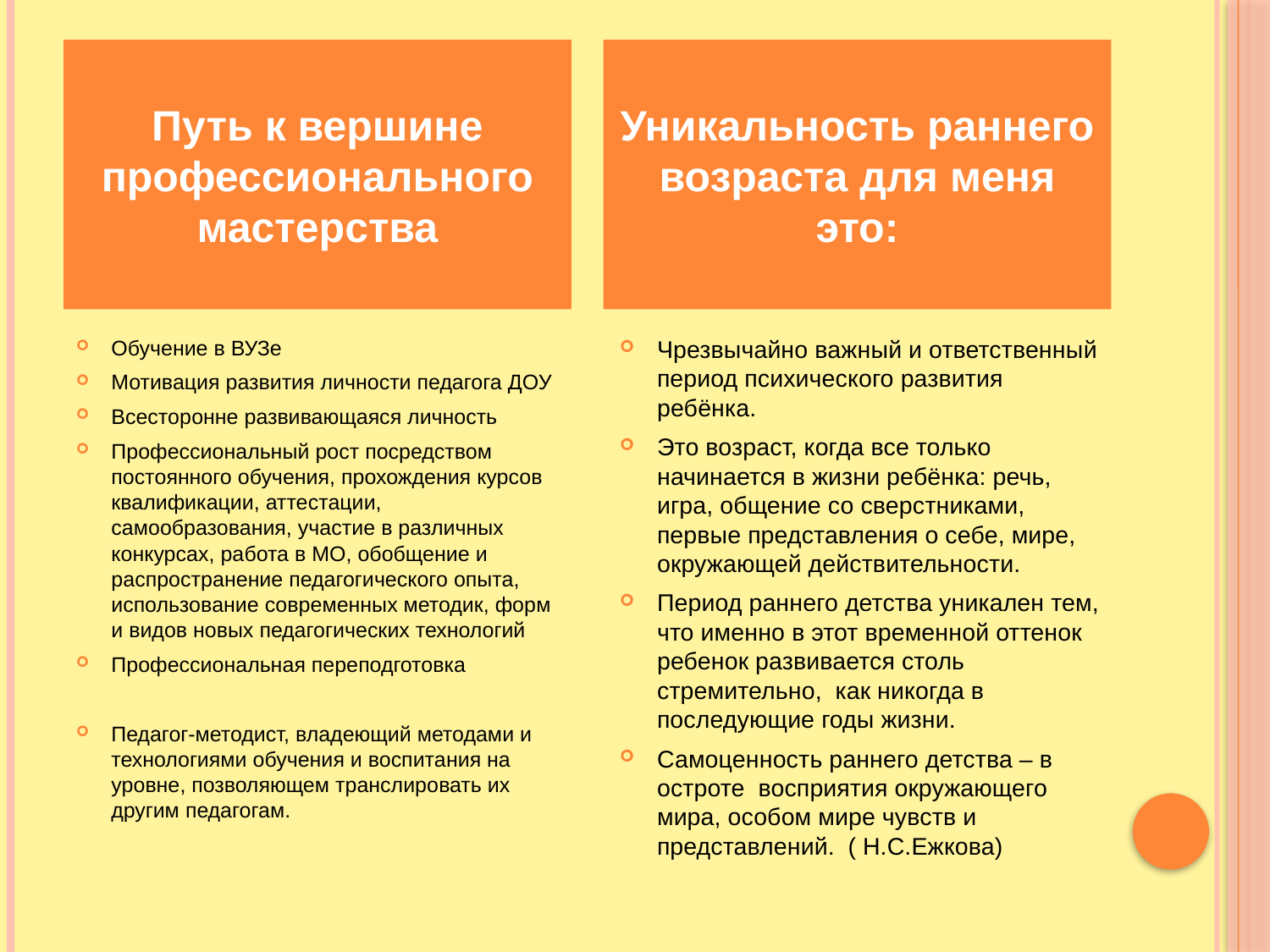

#
Путь к вершине профессионального мастерства
Уникальность раннего возраста для меня это:
Обучение в ВУЗе
Мотивация развития личности педагога ДОУ
Всесторонне развивающаяся личность
Профессиональный рост посредством постоянного обучения, прохождения курсов квалификации, аттестации, самообразования, участие в различных конкурсах, работа в МО, обобщение и распространение педагогического опыта, использование современных методик, форм и видов новых педагогических технологий
Профессиональная переподготовка

Педагог-методист, владеющий методами и технологиями обучения и воспитания на уровне, позволяющем транслировать их другим педагогам.

Чрезвычайно важный и ответственный период психического развития ребёнка.
Это возраст, когда все только начинается в жизни ребёнка: речь, игра, общение со сверстниками, первые представления о себе, мире, окружающей действительности.
Период раннего детства уникален тем, что именно в этот временной оттенок ребенок развивается столь стремительно,  как никогда в последующие годы жизни.
Самоценность раннего детства – в остроте  восприятия окружающего мира, особом мире чувств и представлений.  ( Н.С.Ежкова)